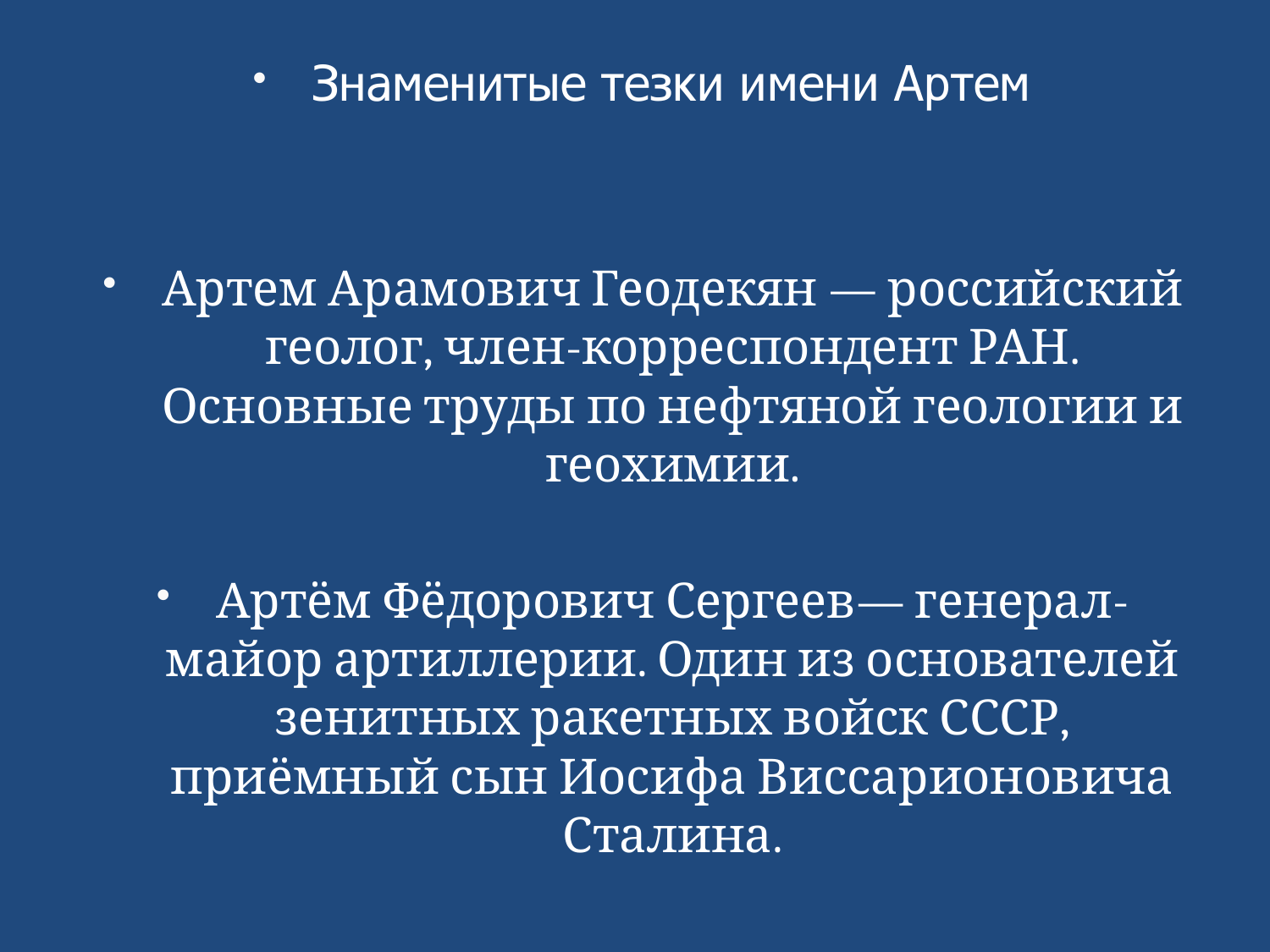

Знаменитые тезки имени Артем

Артем Арамович Геодекян — российский геолог, член-корреспондент РАН. Основные труды по нефтяной геологии и геохимии.

Артём Фёдорович Сергеев— генерал-майор артиллерии. Один из основателей зенитных ракетных войск СССР, приёмный сын Иосифа Виссарионовича Сталина.